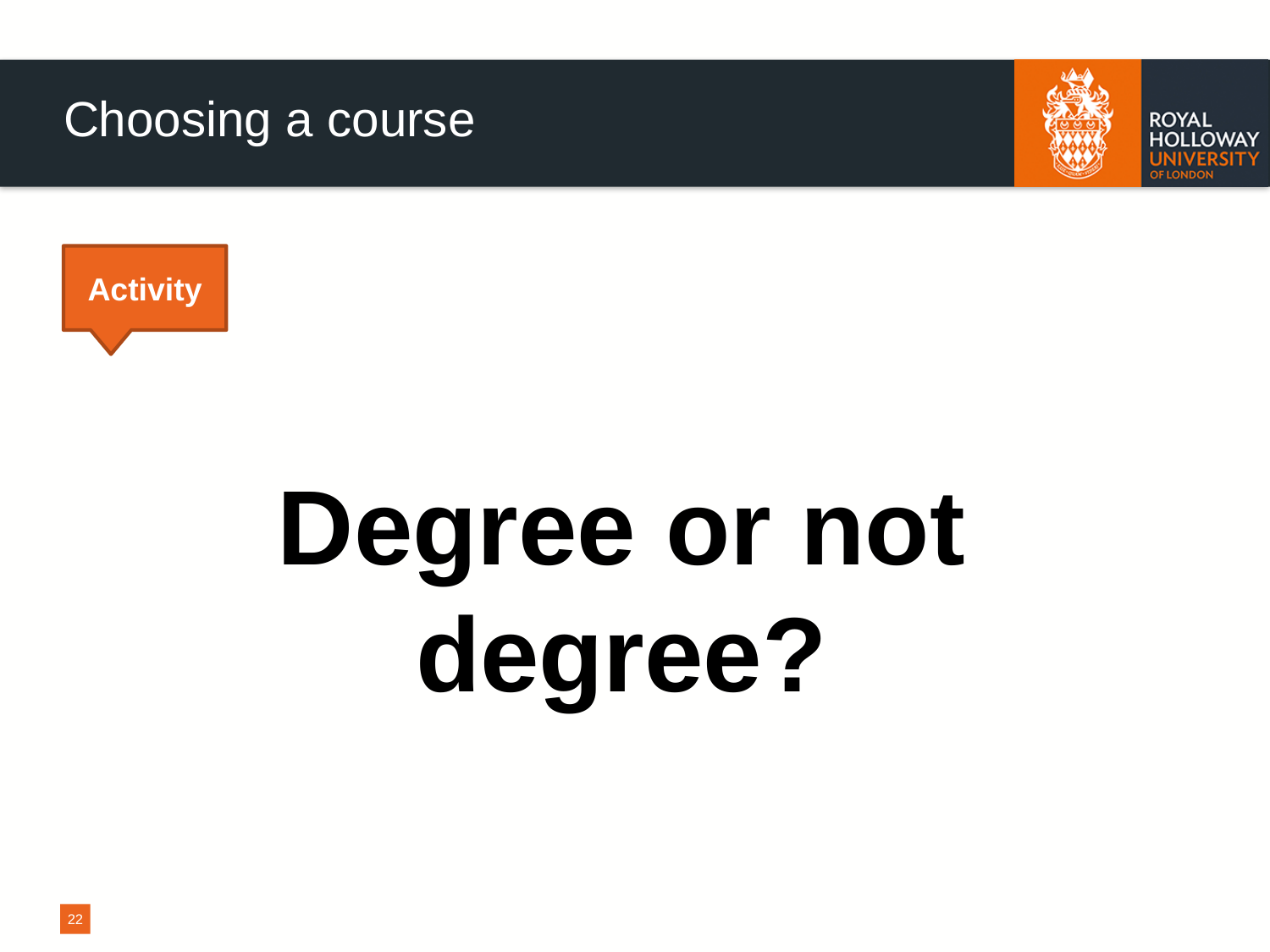

# Choosing a course
Activity

Degree or not degree?